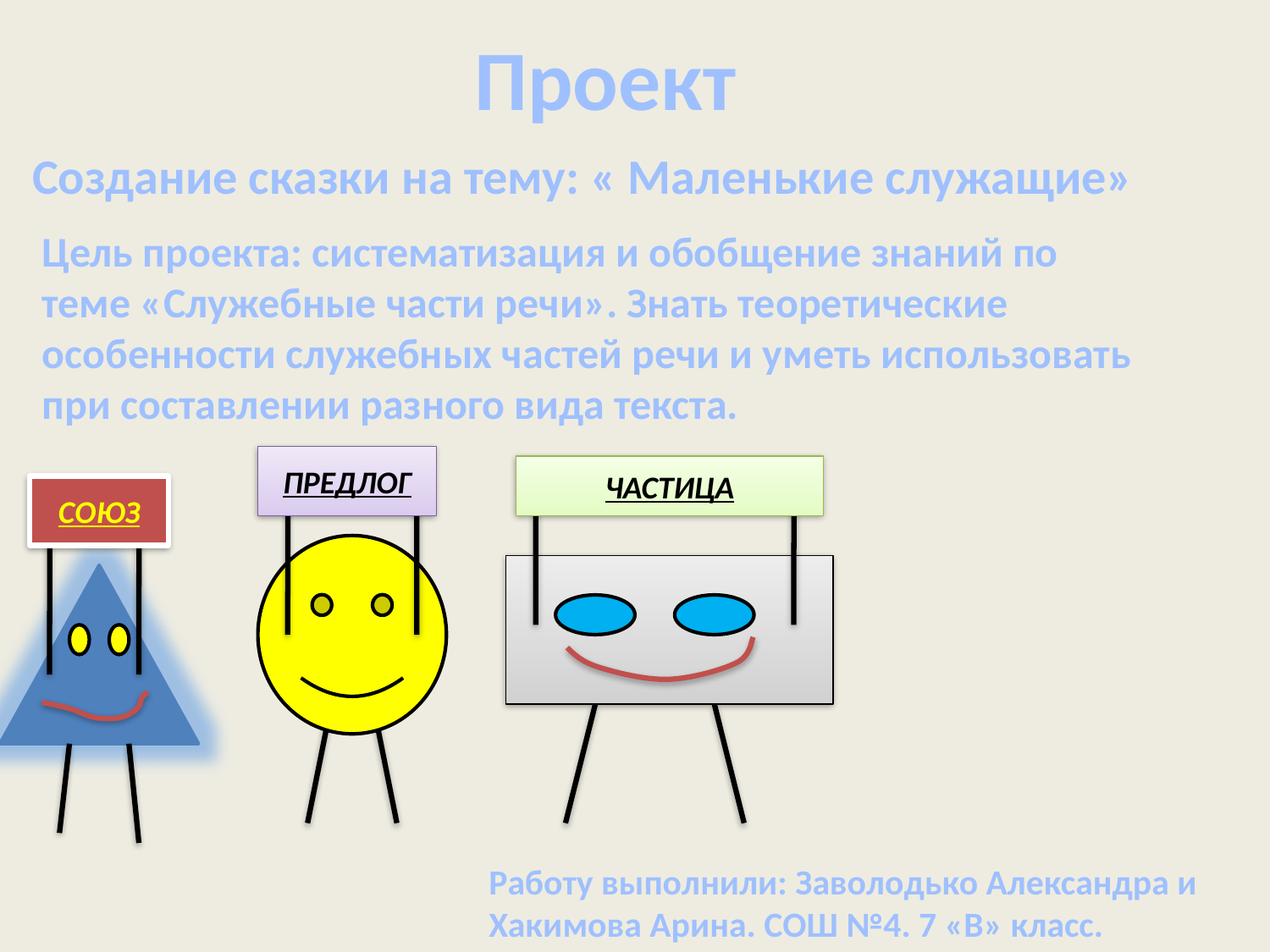

Проект
Создание сказки на тему: « Маленькие служащие»
Цель проекта: систематизация и обобщение знаний по теме «Служебные части речи». Знать теоретические особенности служебных частей речи и уметь использовать при составлении разного вида текста.
ПРЕДЛОГ

ЧАСТИЦА

СОЮЗ

Работу выполнили: Заволодько Александра и Хакимова Арина. СОШ №4. 7 «В» класс.